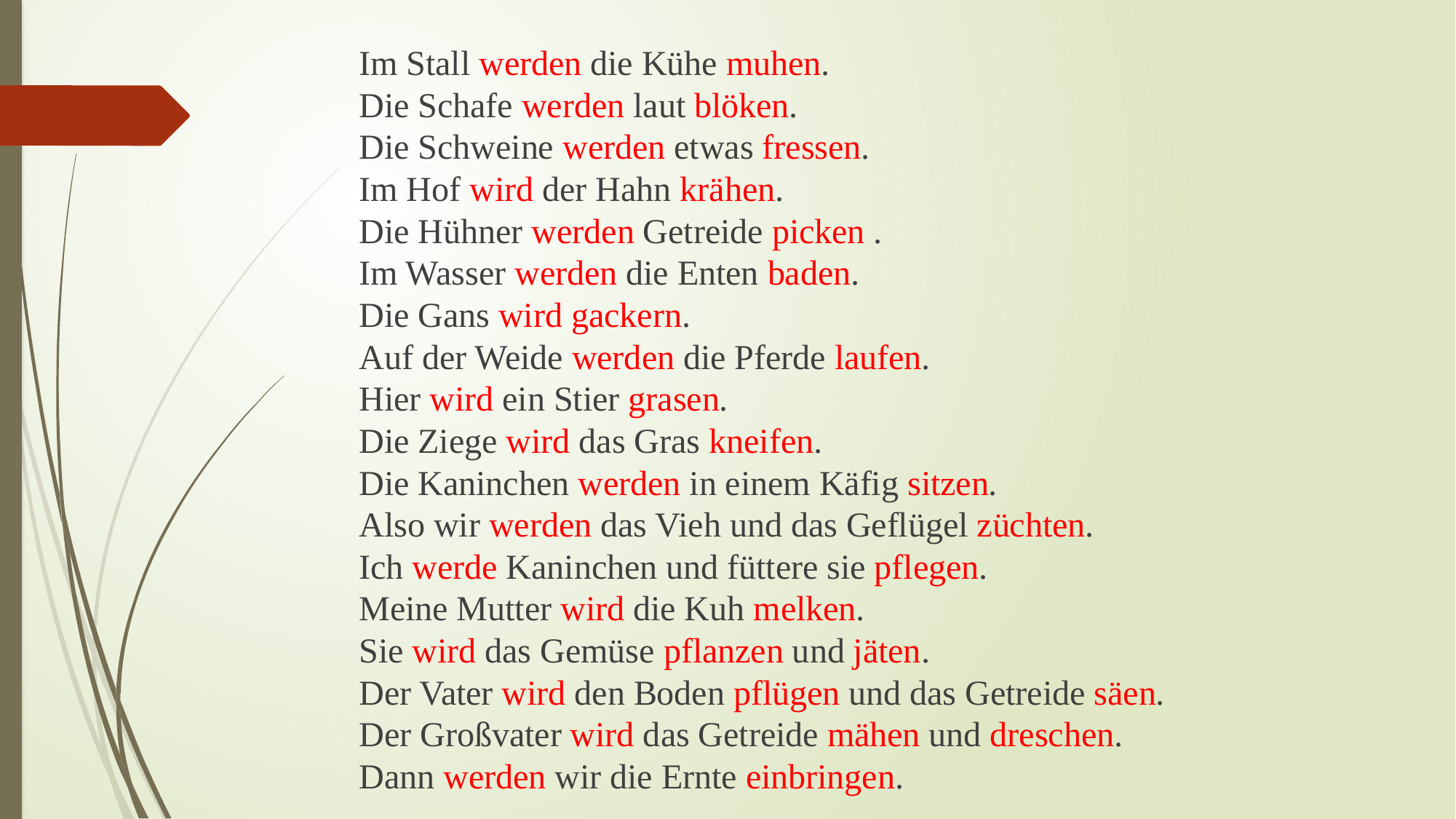

Im Stall werden die Kühe muhen.
Die Schafe werden laut blöken.
Die Schweine werden etwas fressen.
Im Hof wird der Hahn krähen.
Die Hühner werden Getreide picken .
Im Wasser werden die Enten baden.
Die Gans wird gackern.
Auf der Weide werden die Pferde laufen.
Hier wird ein Stier grasen.
Die Ziege wird das Gras kneifen.
Die Kaninchen werden in einem Käfig sitzen.
Also wir werden das Vieh und das Geflügel züchten.
Ich werde Kaninchen und füttere sie pflegen.
Meine Mutter wird die Kuh melken.
Sie wird das Gemüse pflanzen und jäten.
Der Vater wird den Boden pflügen und das Getreide säen.
Der Großvater wird das Getreide mähen und dreschen.
Dann werden wir die Ernte einbringen.